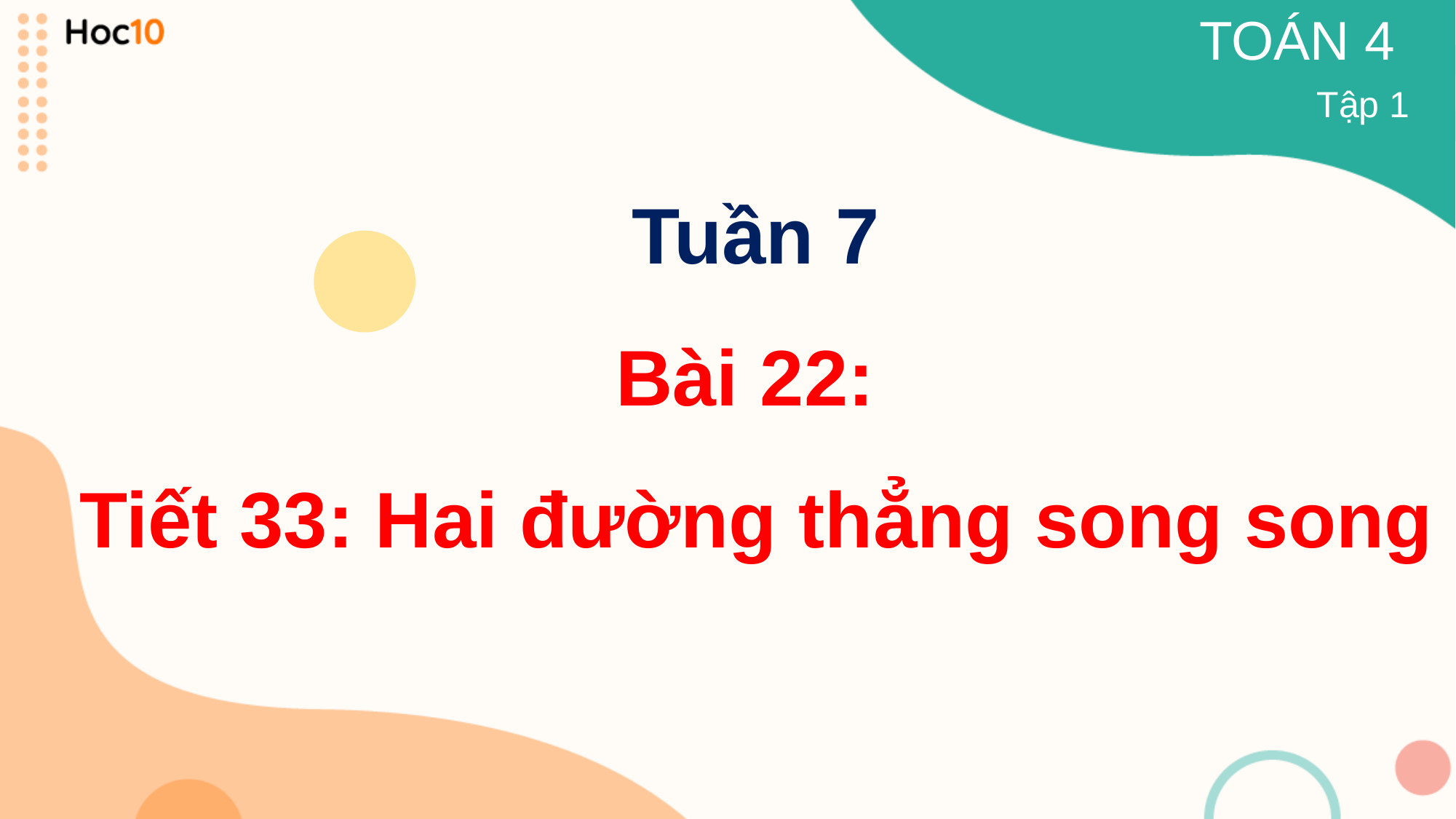

TOÁN 4
Tập 1
Tuần 7
Bài 22:
Tiết 33: Hai đường thẳng song song